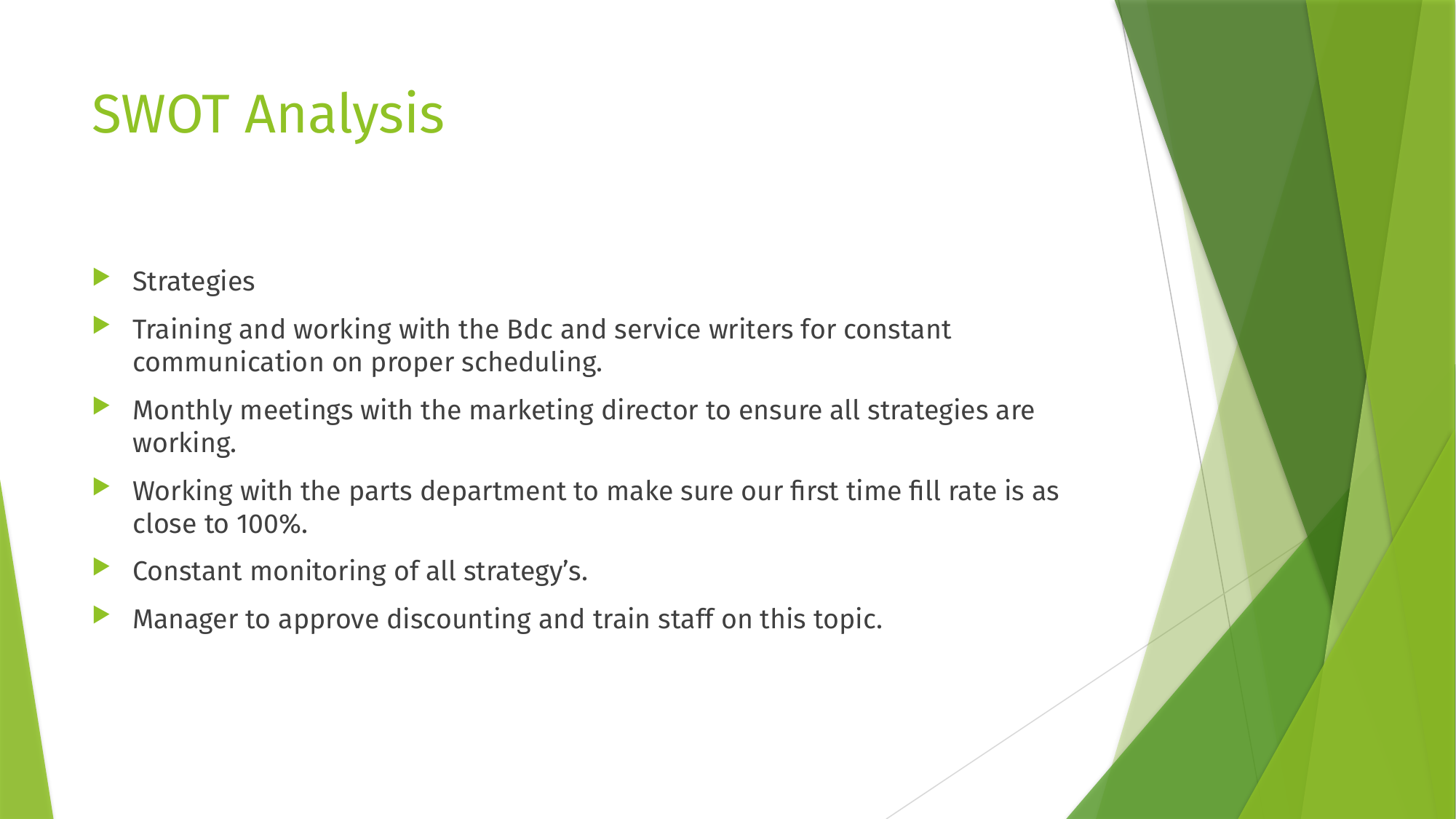

# SWOT Analysis
Strategies
Training and working with the Bdc and service writers for constant communication on proper scheduling.
Monthly meetings with the marketing director to ensure all strategies are working.
Working with the parts department to make sure our first time fill rate is as close to 100%.
Constant monitoring of all strategy’s.
Manager to approve discounting and train staff on this topic.